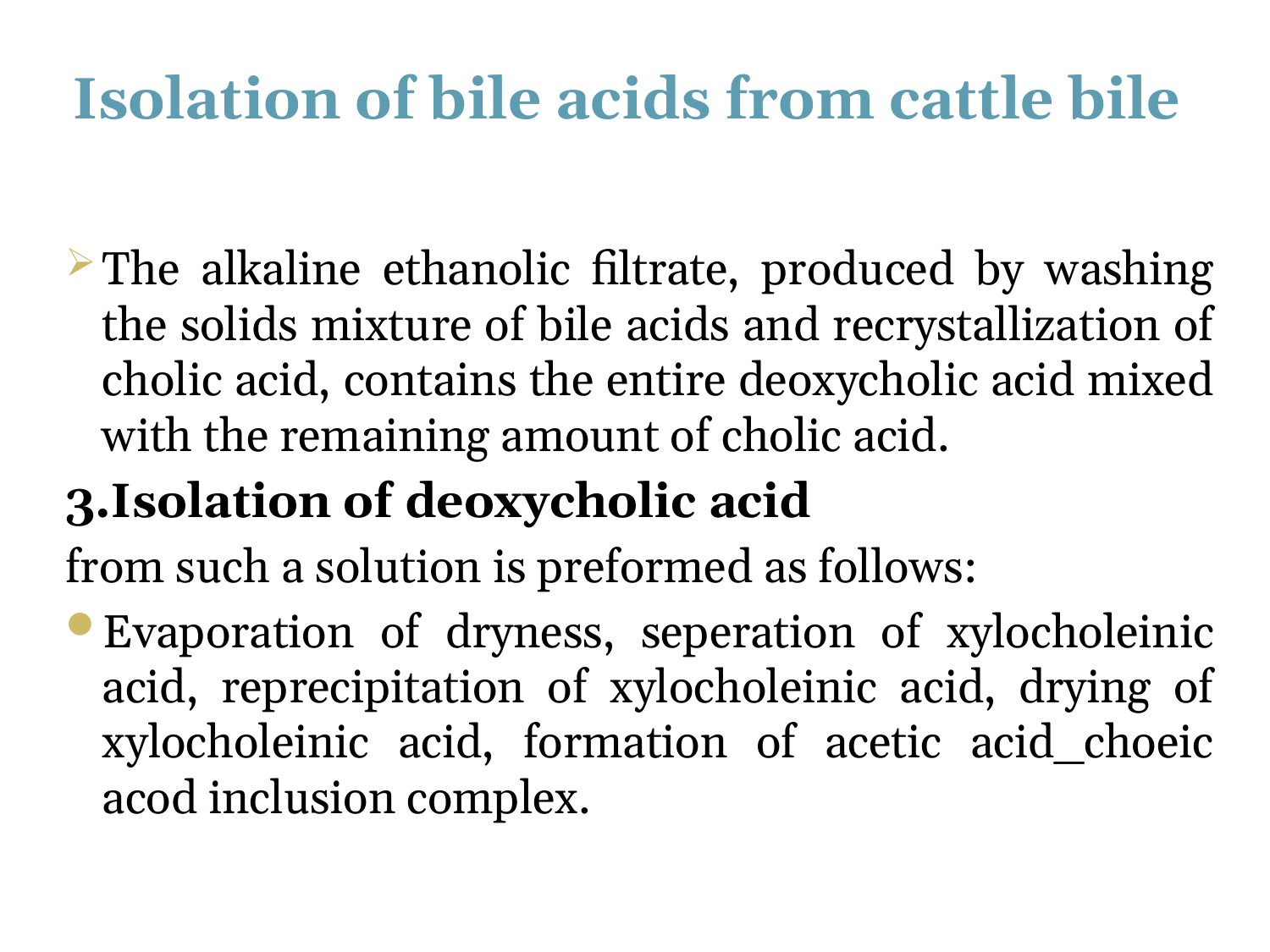

# Isolation of bile acids from cattle bile
16
The alkaline ethanolic filtrate, produced by washing the solids mixture of bile acids and recrystallization of cholic acid, contains the entire deoxycholic acid mixed with the remaining amount of cholic acid.
3.Isolation of deoxycholic acid
from such a solution is preformed as follows:
Evaporation of dryness, seperation of xylocholeinic acid, reprecipitation of xylocholeinic acid, drying of xylocholeinic acid, formation of acetic acid_choeic acod inclusion complex.